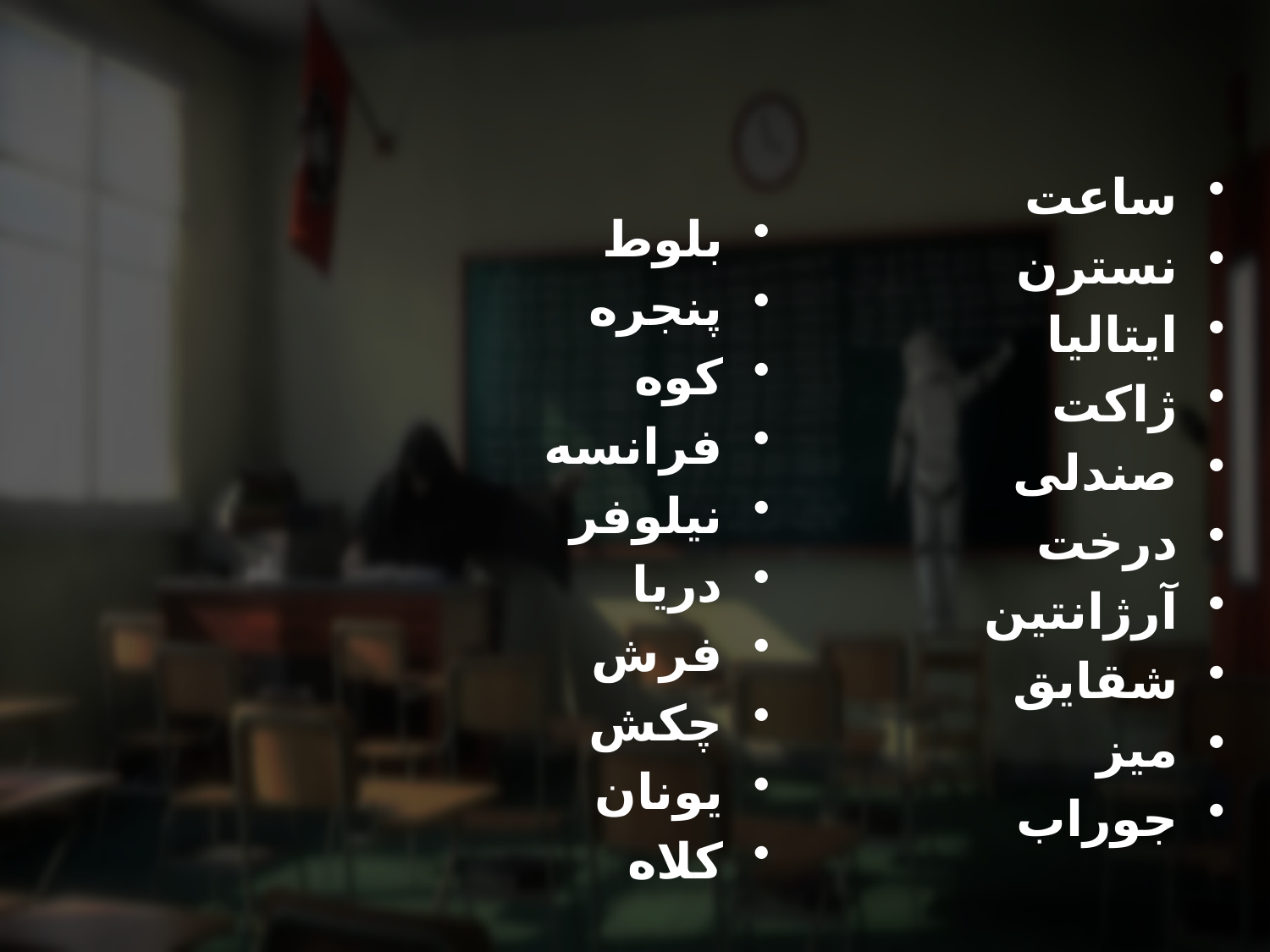

ساعت
نسترن
ایتالیا
ژاکت
صندلی
درخت
آرژانتین
شقایق
میز
جوراب
بلوط
پنجره
کوه
فرانسه
نیلوفر
دریا
فرش
چکش
یونان
کلاه